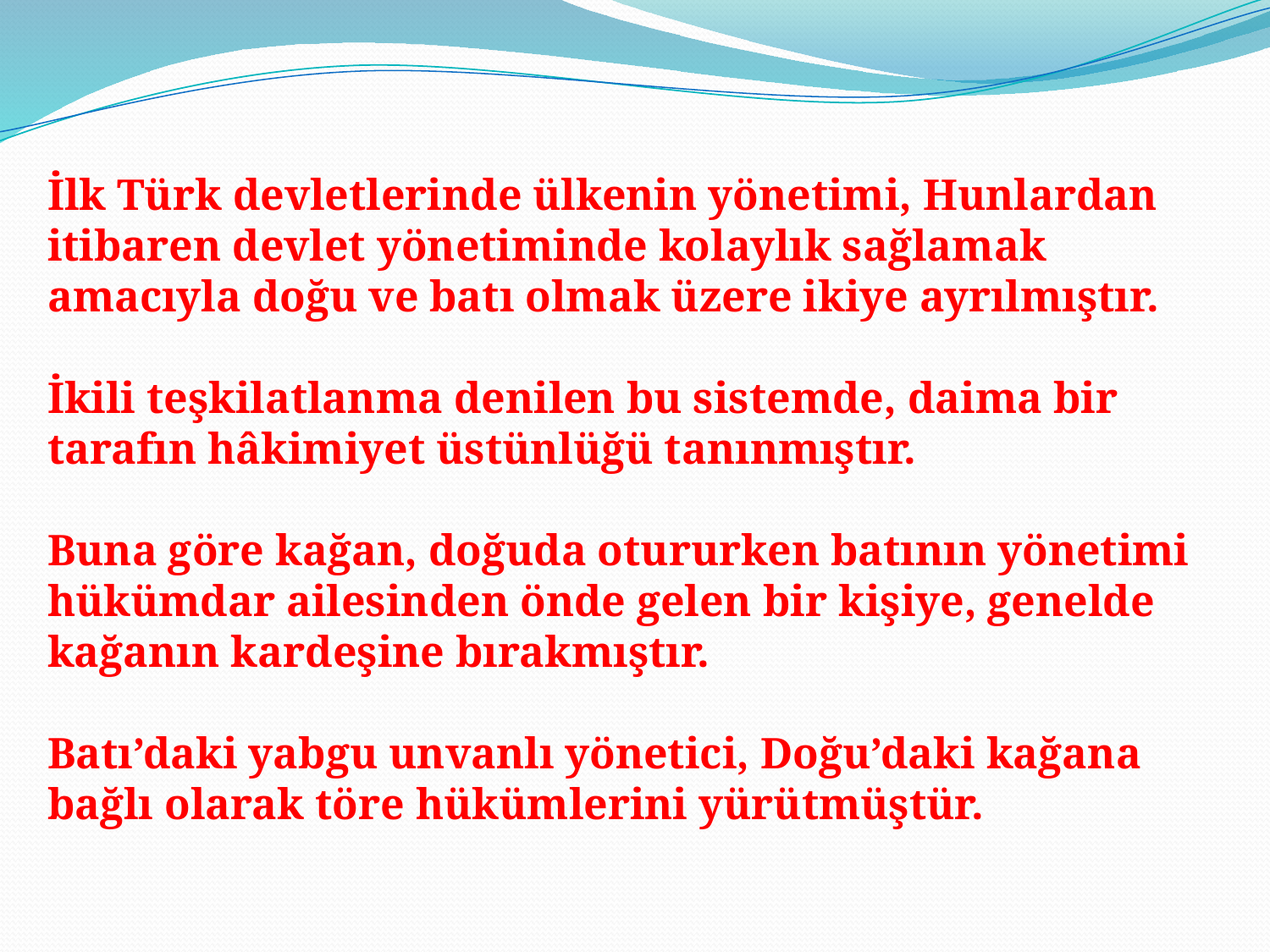

İlk Türk devletlerinde ülkenin yönetimi, Hunlardan itibaren devlet yönetiminde kolaylık sağlamak amacıyla doğu ve batı olmak üzere ikiye ayrılmıştır.

İkili teşkilatlanma denilen bu sistemde, daima bir tarafın hâkimiyet üstünlüğü tanınmıştır.

Buna göre kağan, doğuda otururken batının yönetimi hükümdar ailesinden önde gelen bir kişiye, genelde kağanın kardeşine bırakmıştır.

Batı’daki yabgu unvanlı yönetici, Doğu’daki kağana bağlı olarak töre hükümlerini yürütmüştür.